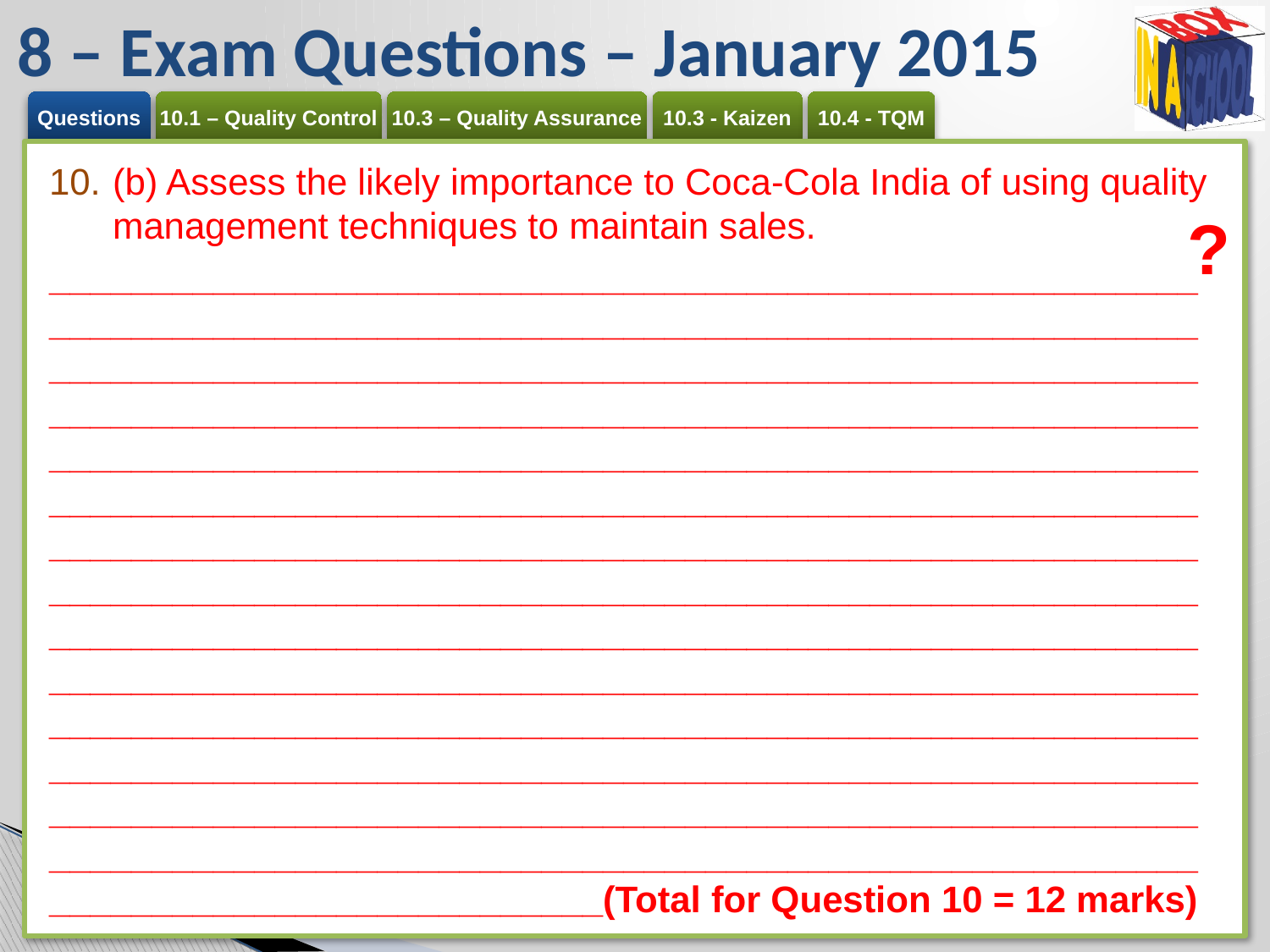

# 8 – Exam Questions – January 2015
(b) Assess the likely importance to Coca-Cola India of using quality management techniques to maintain sales.
___________________________________________________________________________________________________________________________________________________________________________________________________________________________________________________________________________________________________________________________________________________________________________________________________________________________________________________________________________________________________________________________________________________________________________________________________________________________________________________________________________________________________________________________________________________________________________________________________________________________________________(Total for Question 10 = 12 marks)
?